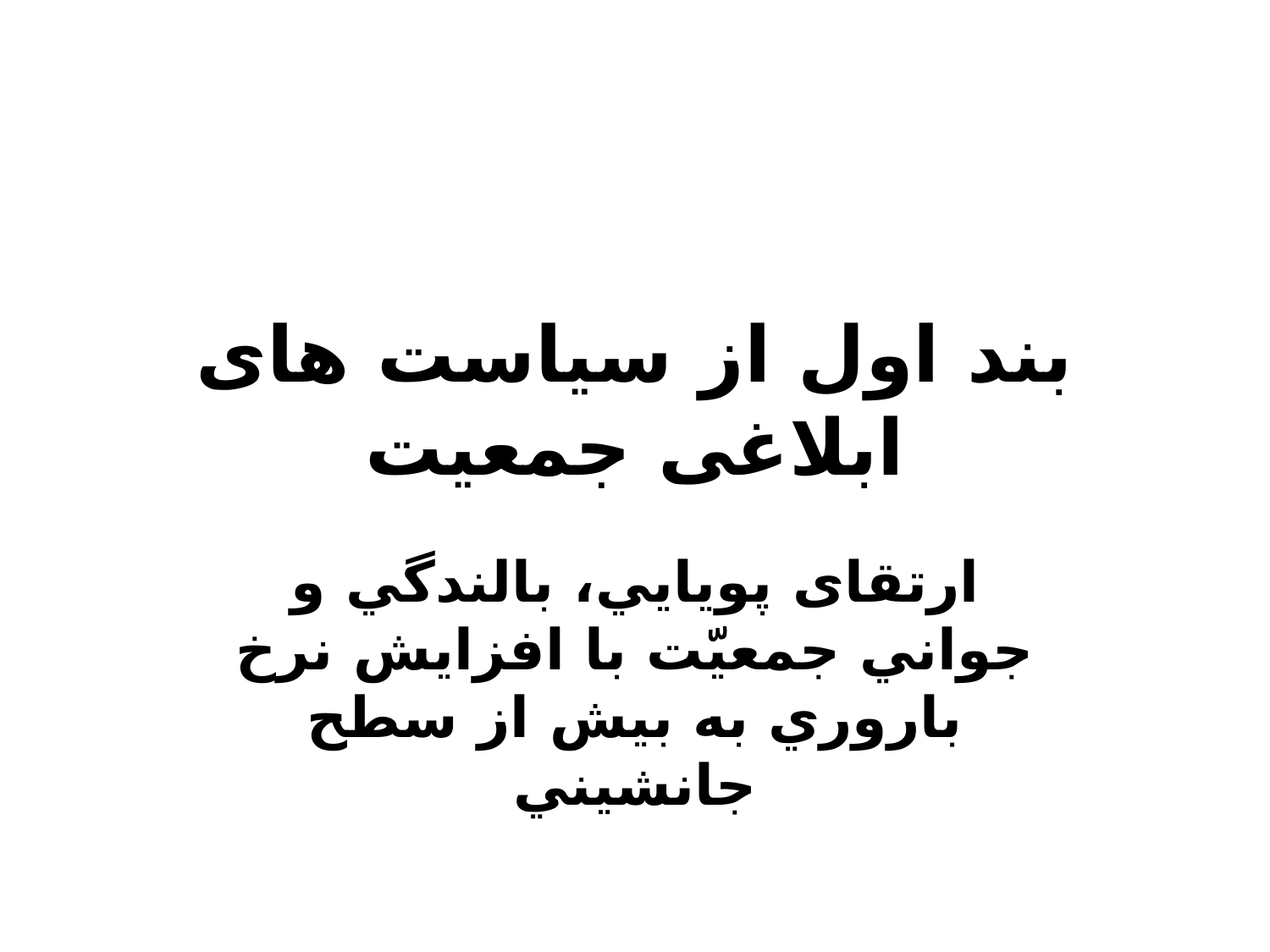

# بند اول از سیاست های ابلاغی جمعیت
ارتقای پويايي، بالندگي و جواني جمعيّت با افزايش نرخ باروري به بيش از سطح جانشيني